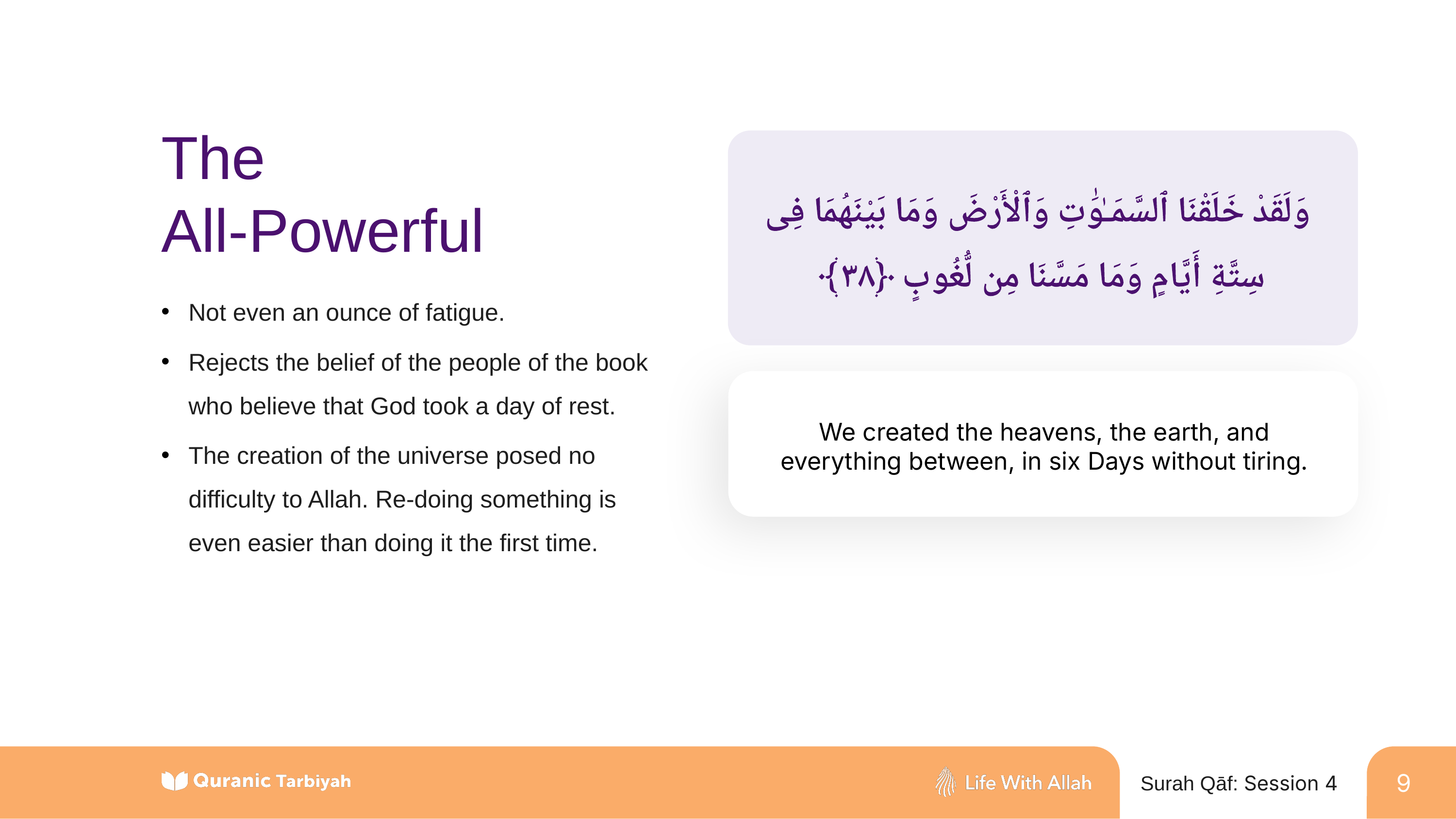

The
All-Powerful

Not even an ounce of fatigue.
Rejects the belief of the people of the book who believe that God took a day of rest.
The creation of the universe posed no difficulty to Allah. Re-doing something is even easier than doing it the first time.

We created the heavens, the earth, and everything between, in six Days without tiring.